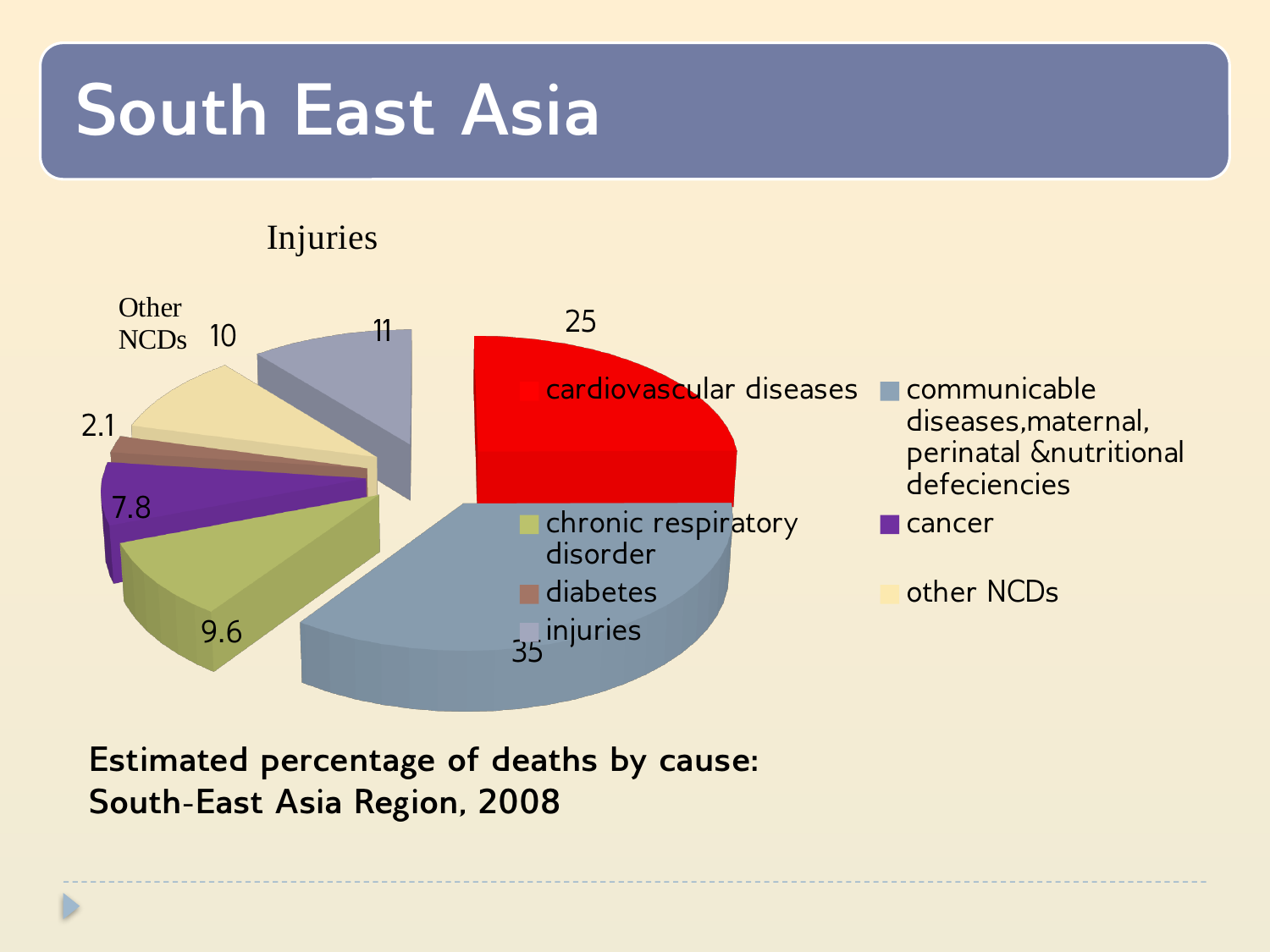

South East Asia

[unsupported chart]

Estimated percentage of deaths by cause: South-East Asia Region, 2008